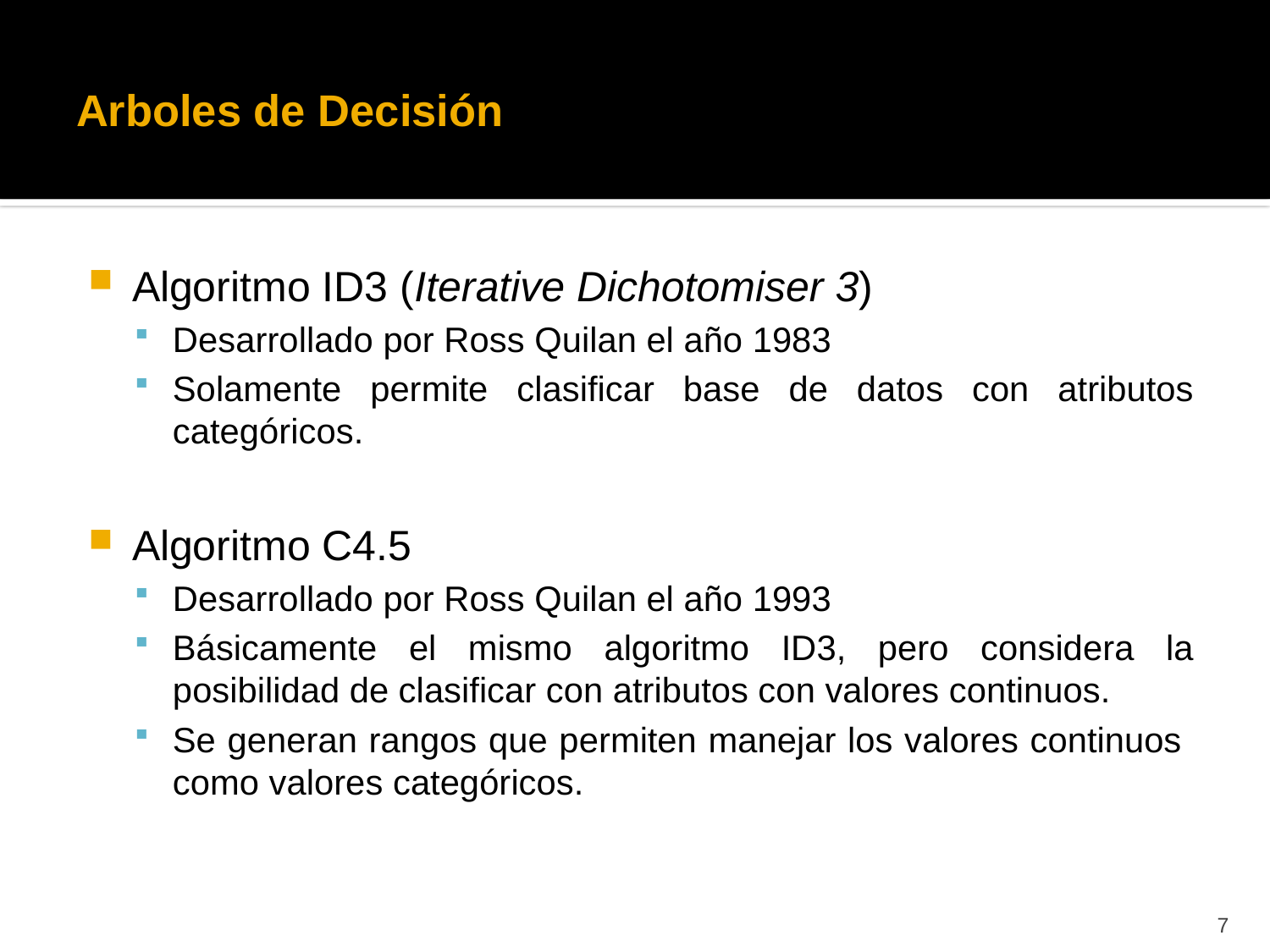

# Arboles de Decisión
Algoritmo ID3 (Iterative Dichotomiser 3)
Desarrollado por Ross Quilan el año 1983
Solamente permite clasificar base de datos con atributos categóricos.

Algoritmo C4.5
Desarrollado por Ross Quilan el año 1993
Básicamente el mismo algoritmo ID3, pero considera la posibilidad de clasificar con atributos con valores continuos.
Se generan rangos que permiten manejar los valores continuos  como valores categóricos.

7